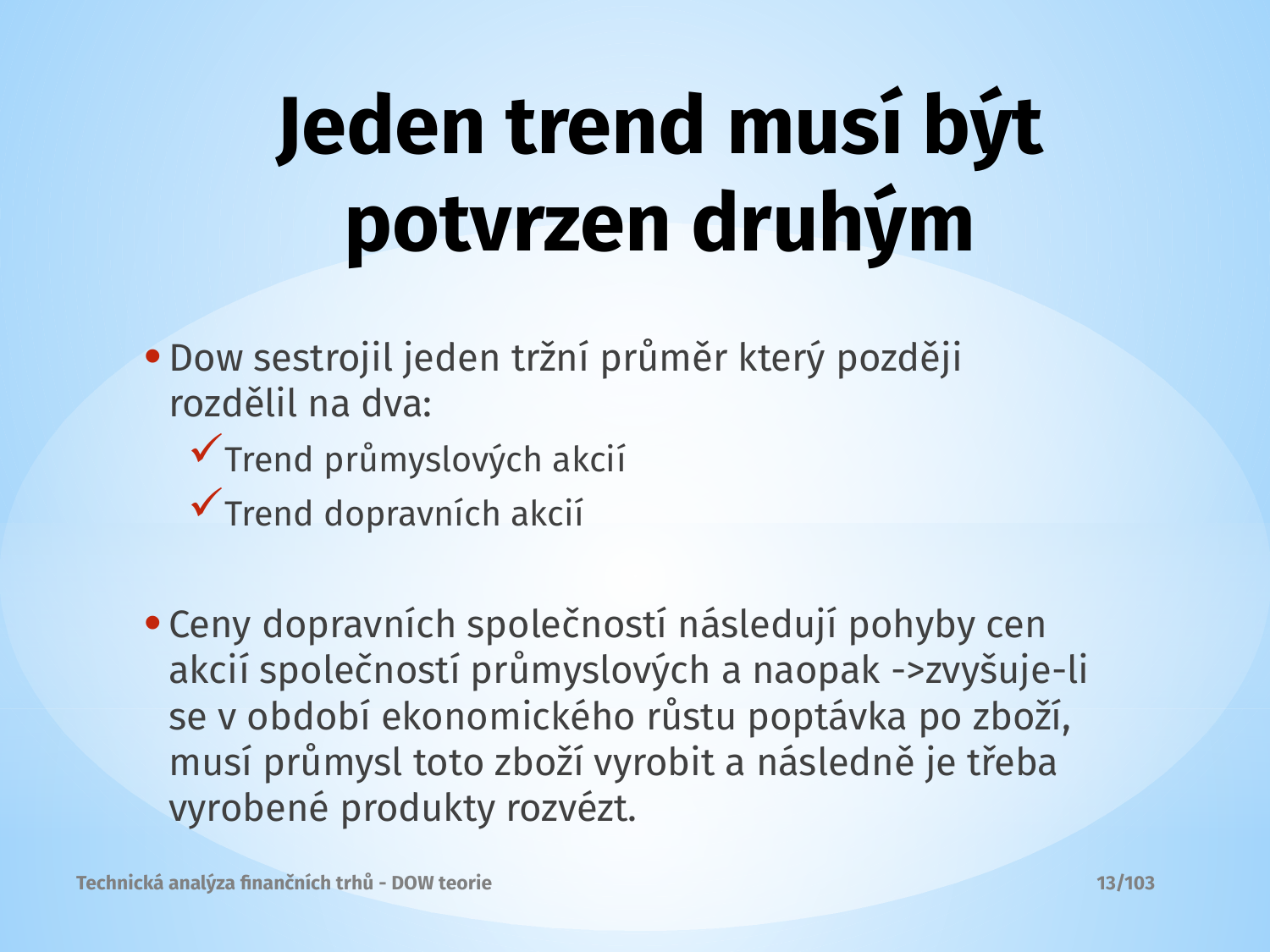

# Jeden trend musí být potvrzen druhým
Dow sestrojil jeden tržní průměr který později rozdělil na dva:
Trend průmyslových akcií
Trend dopravních akcií

Ceny dopravních společností následují pohyby cen akcií společností průmyslových a naopak ->zvyšuje-li se v období ekonomického růstu poptávka po zboží, musí průmysl toto zboží vyrobit a následně je třeba vyrobené produkty rozvézt.
Technická analýza finančních trhů - DOW teorie					 13/103